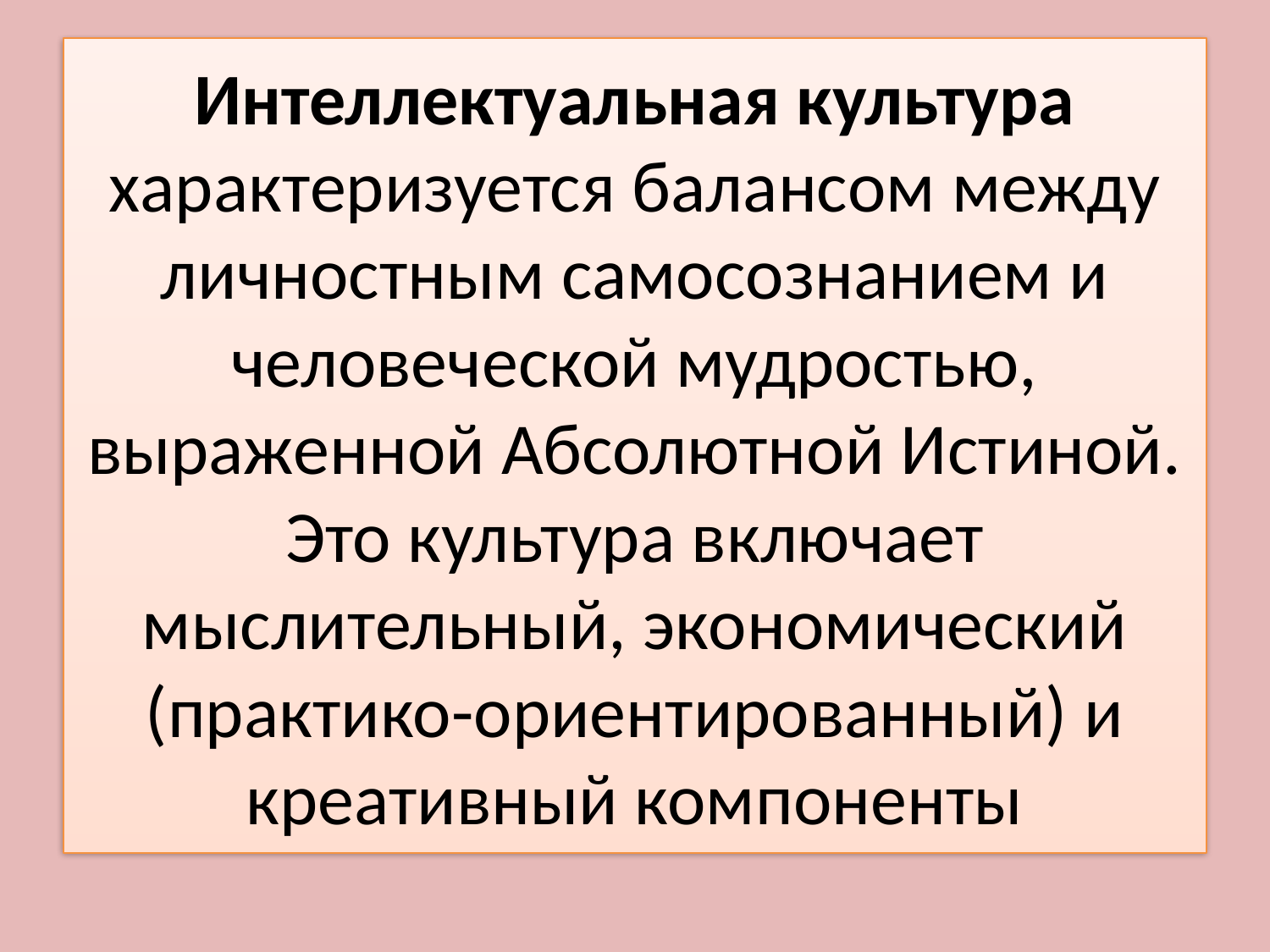

# Интеллектуальная культура характеризуется балансом между личностным самосознанием и человеческой мудростью, выраженной Абсолютной Истиной. Это культура включает мыслительный, экономический (практико-ориентированный) и креативный компоненты